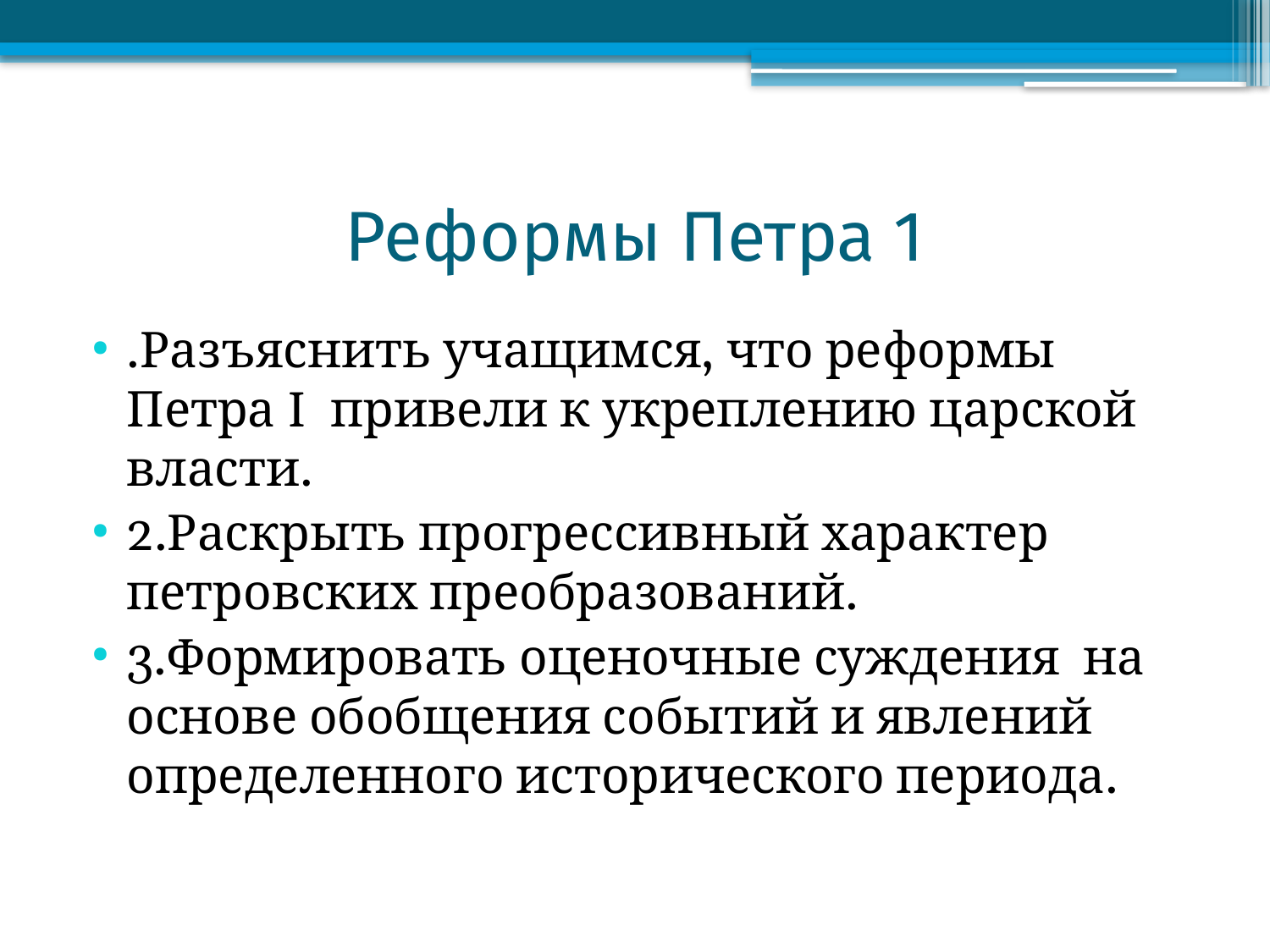

# Реформы Петра 1
.Разъяснить учащимся, что реформы Петра I  привели к укреплению царской власти.
2.Раскрыть прогрессивный характер петровских преобразований.
3.Формировать оценочные суждения  на основе обобщения событий и явлений определенного исторического периода.